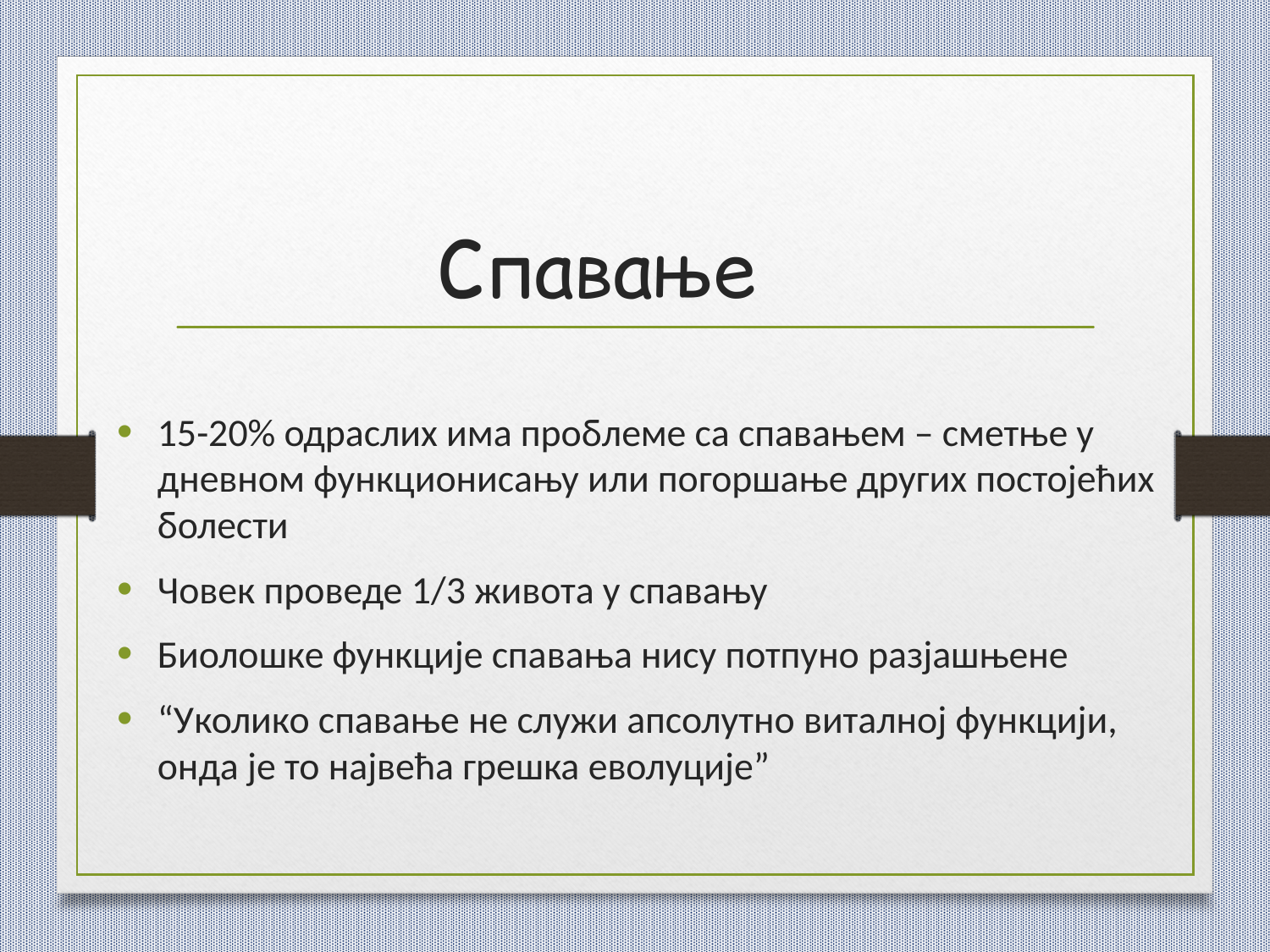

# Спавање

15-20% одраслих има проблеме са спавањем – сметње у дневном функционисању или погоршање других постојећих болести
Човек проведе 1/3 живота у спавању
Биолошке функције спавања нису потпуно разјашњене
“Уколико спавање не служи апсолутно виталној функцији, онда је то највећа грешка еволуције”